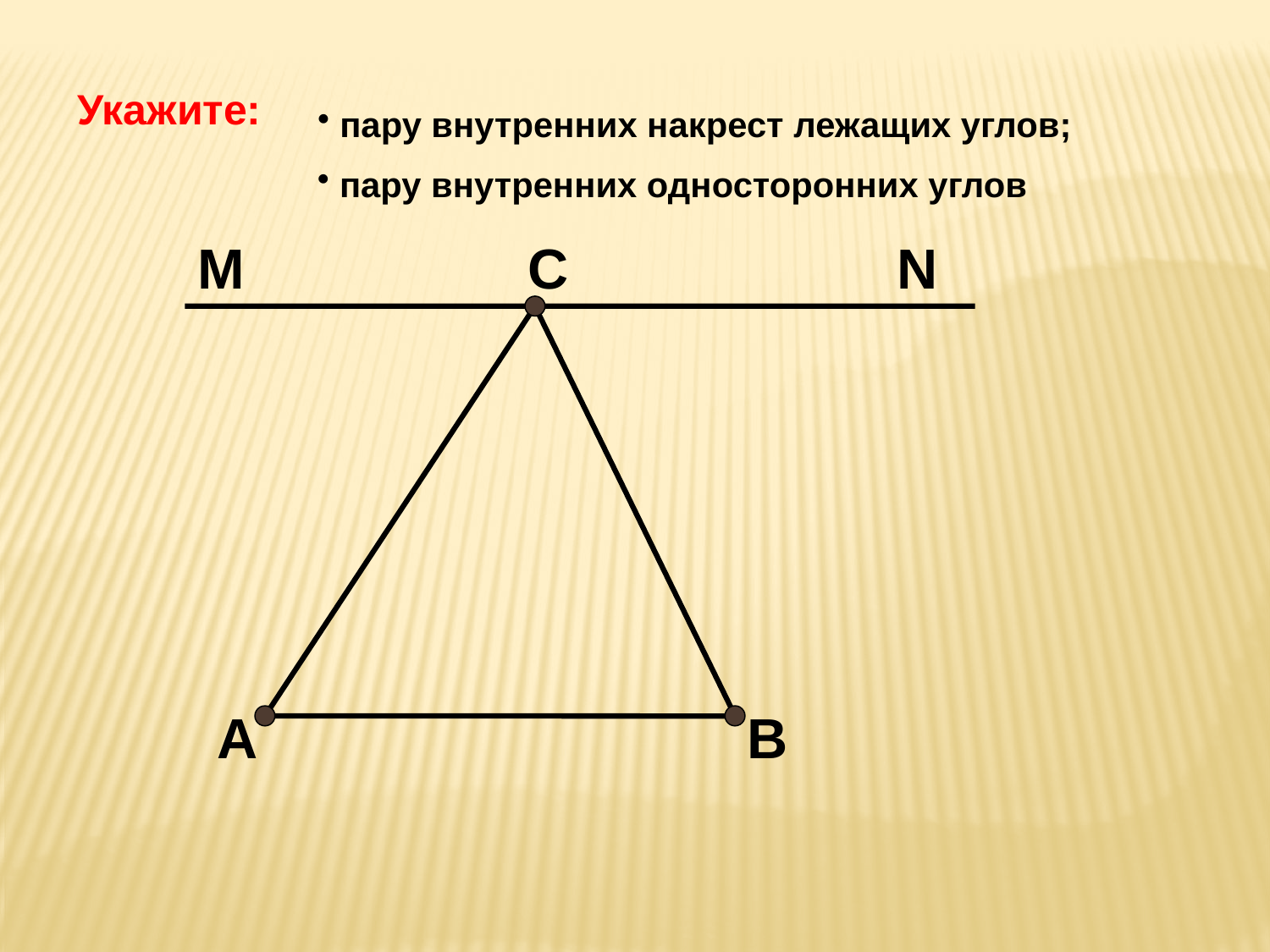

Укажите:
 пару внутренних накрест лежащих углов;
 пару внутренних односторонних углов
М
С
N

А
В